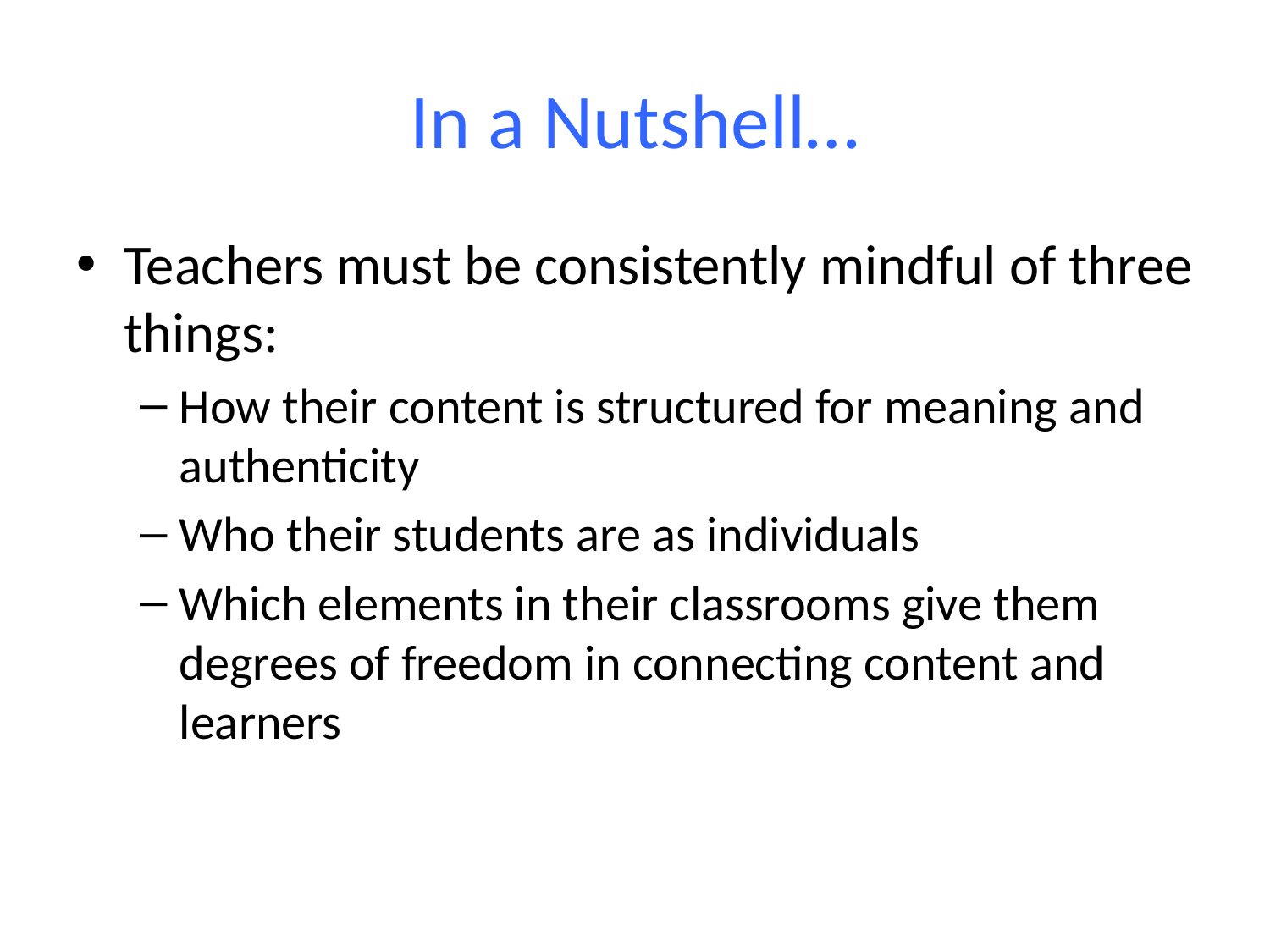

# In a Nutshell…
Teachers must be consistently mindful of three things:
How their content is structured for meaning and authenticity
Who their students are as individuals
Which elements in their classrooms give them degrees of freedom in connecting content and learners